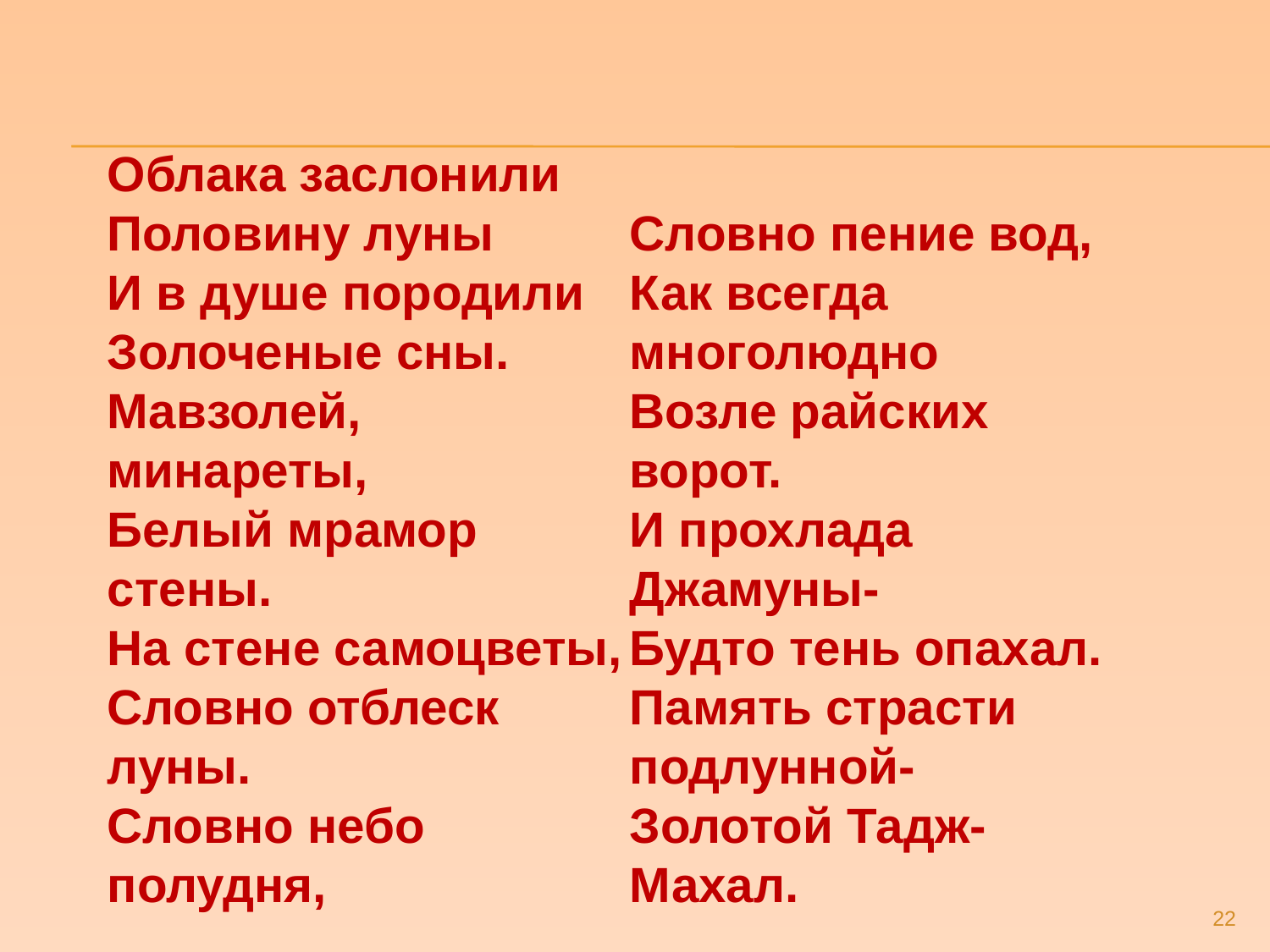

Облака заслонили
Половину луны
И в душе породили
Золоченые сны.
Мавзолей, минареты,
Белый мрамор стены.
На стене самоцветы,
Словно отблеск луны.
Словно небо полудня,

Словно пение вод,
Как всегда многолюдно
Возле райских ворот.
И прохлада Джамуны-
Будто тень опахал.
Память страсти подлунной-
Золотой Тадж-Махал.
22